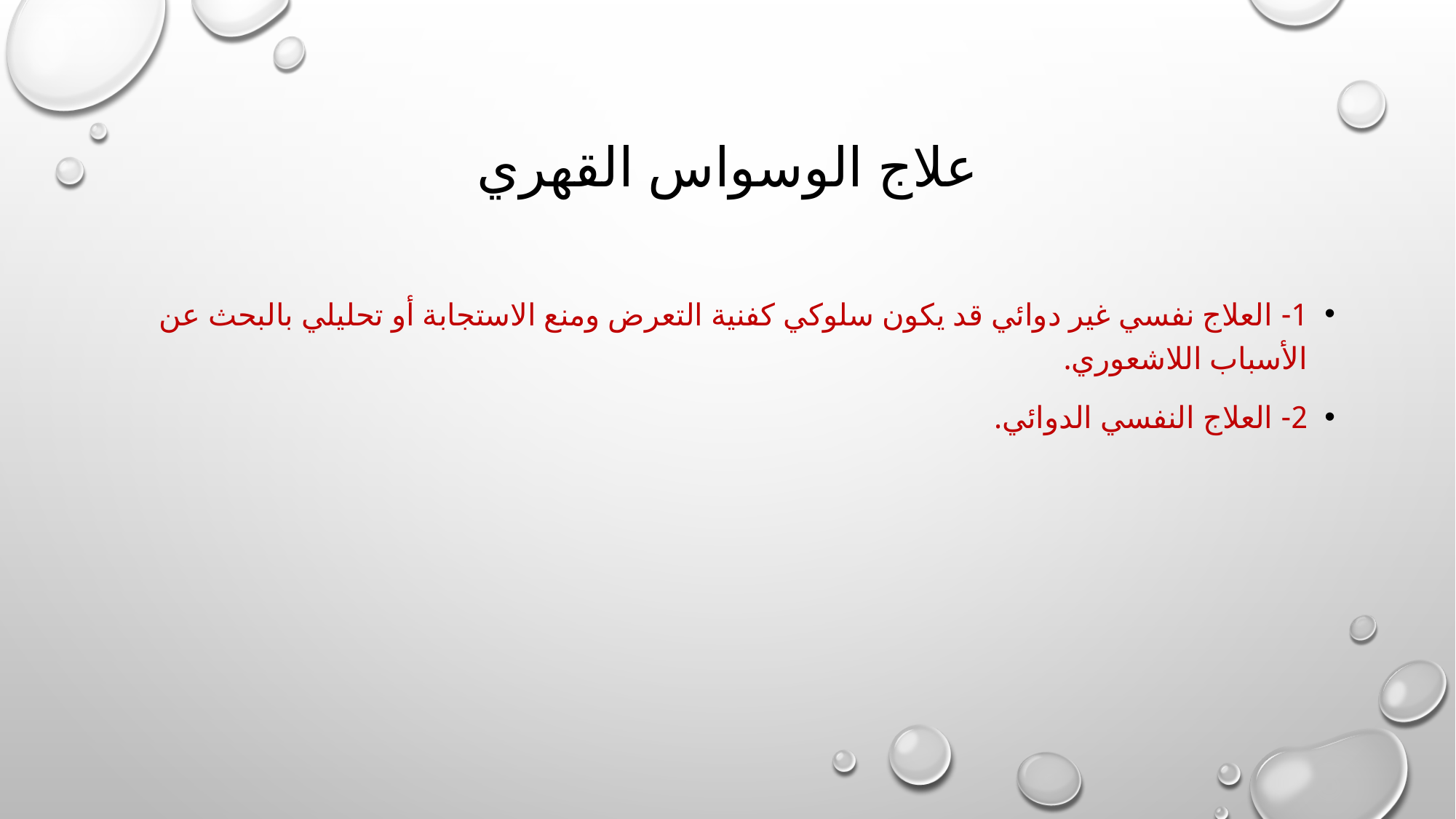

# علاج الوسواس القهري
1- العلاج نفسي غير دوائي قد يكون سلوكي كفنية التعرض ومنع الاستجابة أو تحليلي بالبحث عن الأسباب اللاشعوري.
2- العلاج النفسي الدوائي.